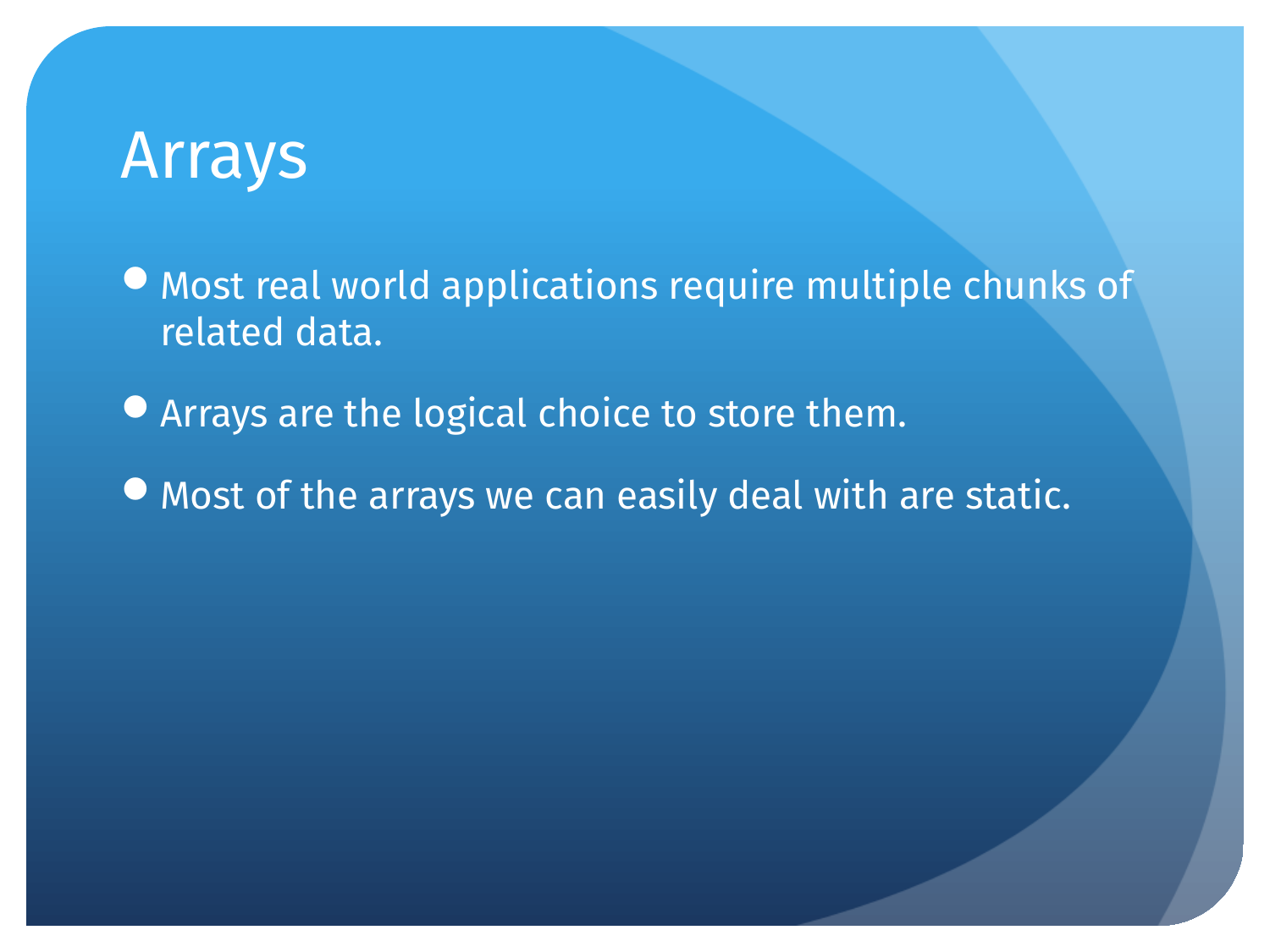

# Arrays
Most real world applications require multiple chunks of related data.
Arrays are the logical choice to store them.
Most of the arrays we can easily deal with are static.